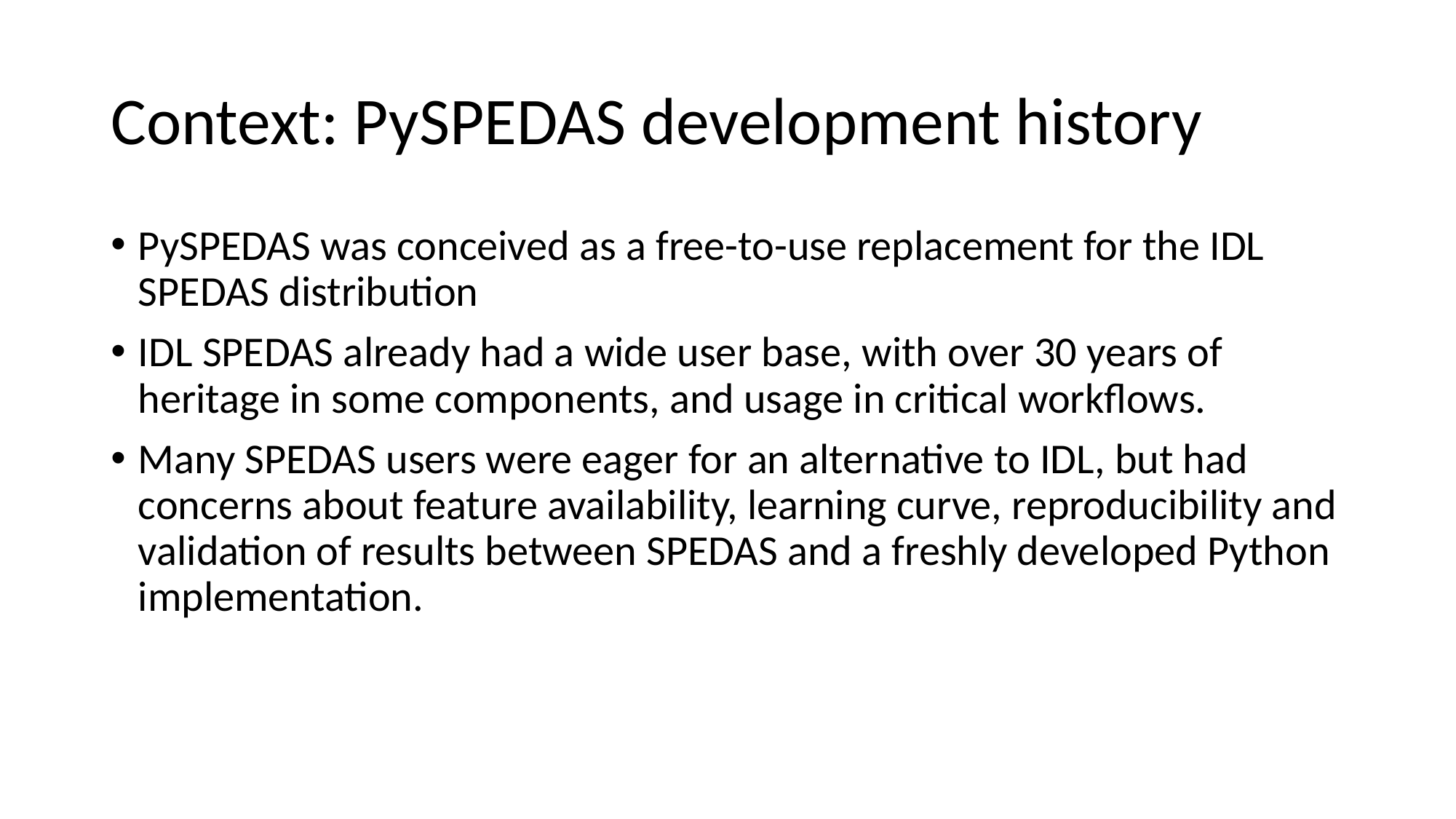

# Context: PySPEDAS development history
PySPEDAS was conceived as a free-to-use replacement for the IDL SPEDAS distribution
IDL SPEDAS already had a wide user base, with over 30 years of heritage in some components, and usage in critical workflows.
Many SPEDAS users were eager for an alternative to IDL, but had concerns about feature availability, learning curve, reproducibility and validation of results between SPEDAS and a freshly developed Python implementation.